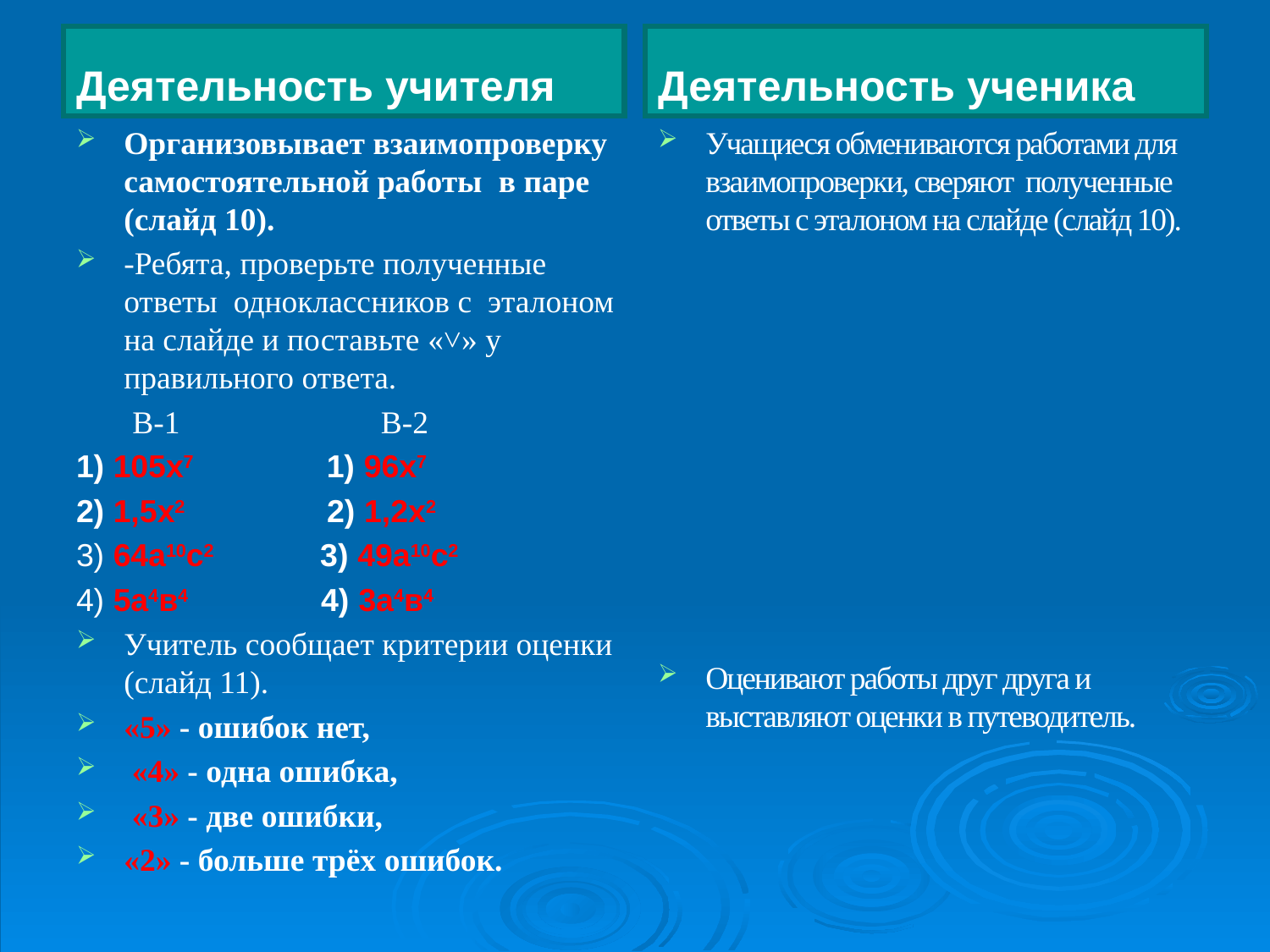

Деятельность учителя
Деятельность ученика
Организовывает взаимопроверку самостоятельной работы  в паре  (слайд 10).
-Ребята, проверьте полученные ответы  одноклассников с  эталоном на слайде и поставьте «˅» у правильного ответа.
       В-1                         В-2
1) 105х7               1) 96х7
2) 1,5х2                2) 1,2х2
3) 64а10с2            3) 49а10с2
4) 5а4в4               4) 3а4в4
Учитель сообщает критерии оценки (слайд 11).
«5» - ошибок нет,
 «4» - одна ошибка,
 «3» - две ошибки,
«2» - больше трёх ошибок.

Учащиеся обмениваются работами для взаимопроверки, сверяют  полученные ответы с эталоном на слайде (слайд 10).

Оценивают работы друг друга и выставляют оценки в путеводитель.